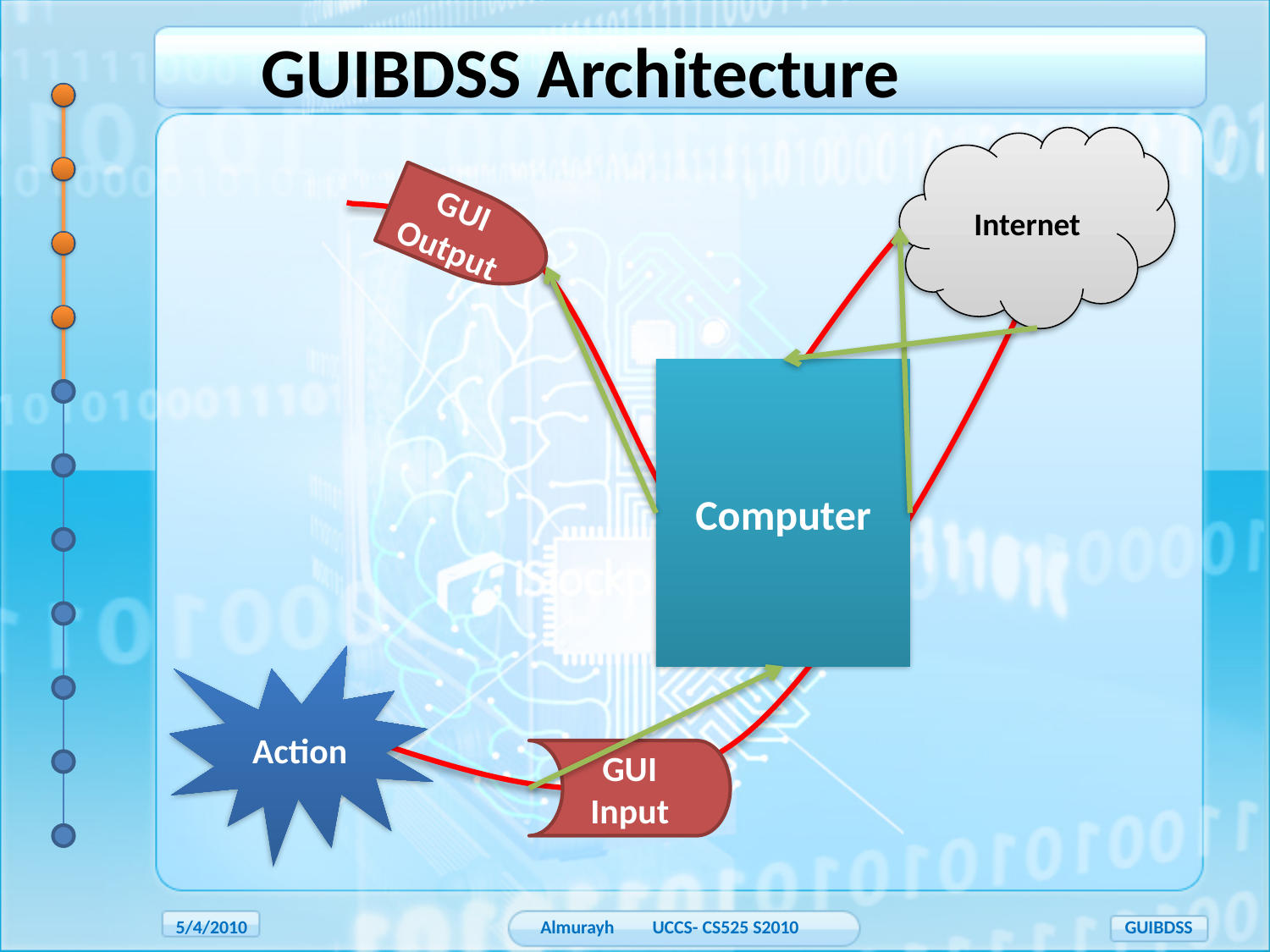

GUIBDSS Architecture

Internet

GUI
Output

Computer

Action

GUI
Input

5/4/2010
Almurayh         UCCS- CS525 S2010
GUIBDSS